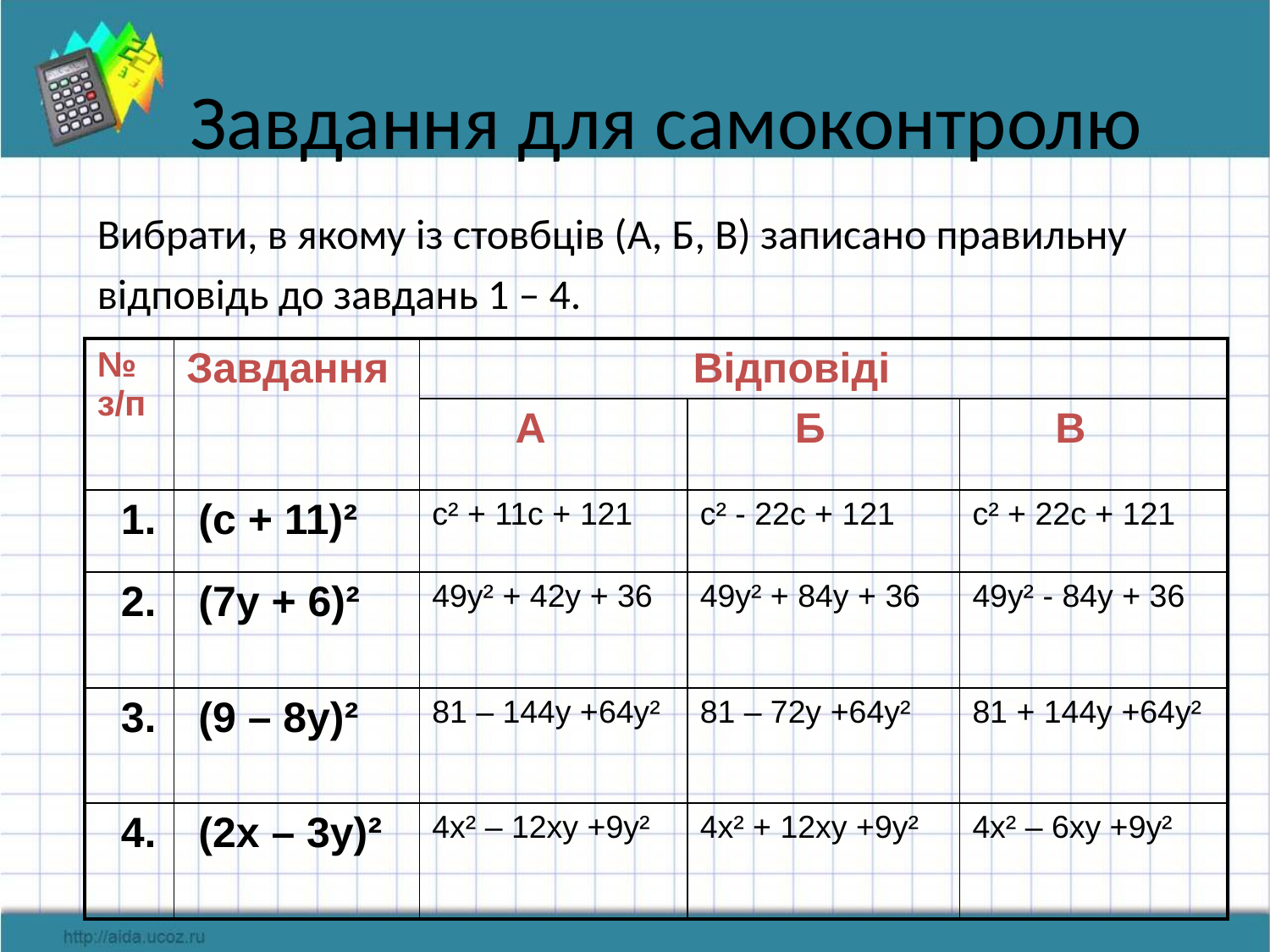

# Завдання для самоконтролю
Вибрати, в якому із стовбців (А, Б, В) записано правильну
відповідь до завдань 1 – 4.

| № з/п | Завдання | Відповіді |  |  |
| --- | --- | --- | --- | --- |
|  |  | А | Б | В |
| 1. | (c + 11)² | c² + 11c + 121 | c² - 22c + 121 | c² + 22c + 121 |
| 2. | (7y + 6)² | 49y² + 42y + 36 | 49y² + 84y + 36 | 49y² - 84y + 36 |
| 3. | (9 – 8y)² | 81 – 144y +64y² | 81 – 72y +64y² | 81 + 144y +64y² |
| 4. | (2x – 3y)² | 4x² – 12xy +9y² | 4x² + 12xy +9y² | 4x² – 6xy +9y² |